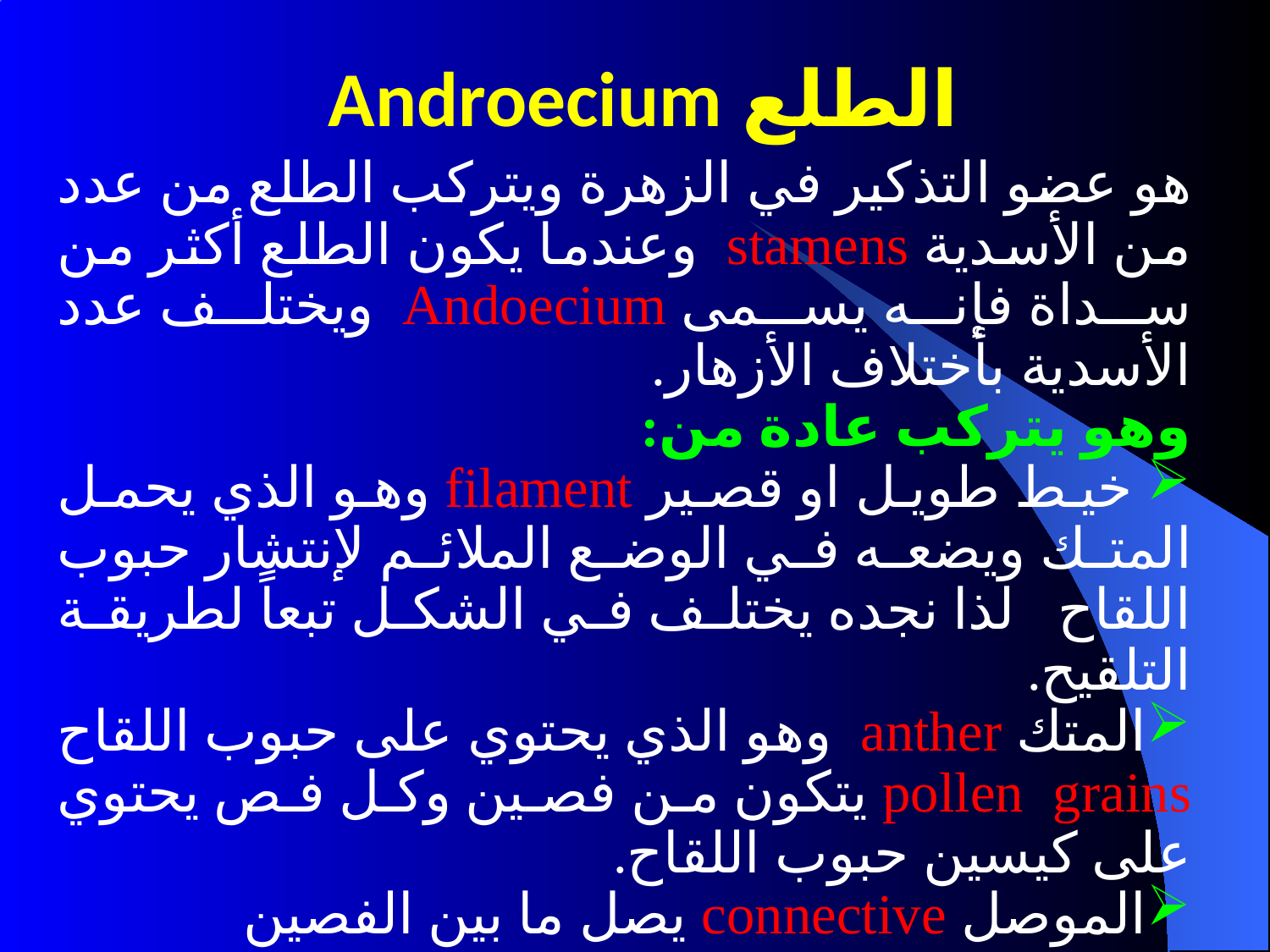

الطلع Androecium
هو عضو التذكير في الزهرة ويتركب الطلع من عدد من الأسدية stamens  وعندما يكون الطلع أكثر من سداة فإنه يسمى Andoecium  ويختلف عدد الأسدية بأختلاف الأزهار.
وهو يتركب عادة من:
 خيط طويل او قصير filament وهو الذي يحمل المتك ويضعه في الوضع الملائم لإنتشار حبوب اللقاح   لذا نجده يختلف في الشكل تبعاً لطريقة التلقيح.
المتك anther  وهو الذي يحتوي على حبوب اللقاح pollen grains يتكون من فصين وكل فص يحتوي على كيسين حبوب اللقاح.
الموصل connective يصل ما بين الفصين